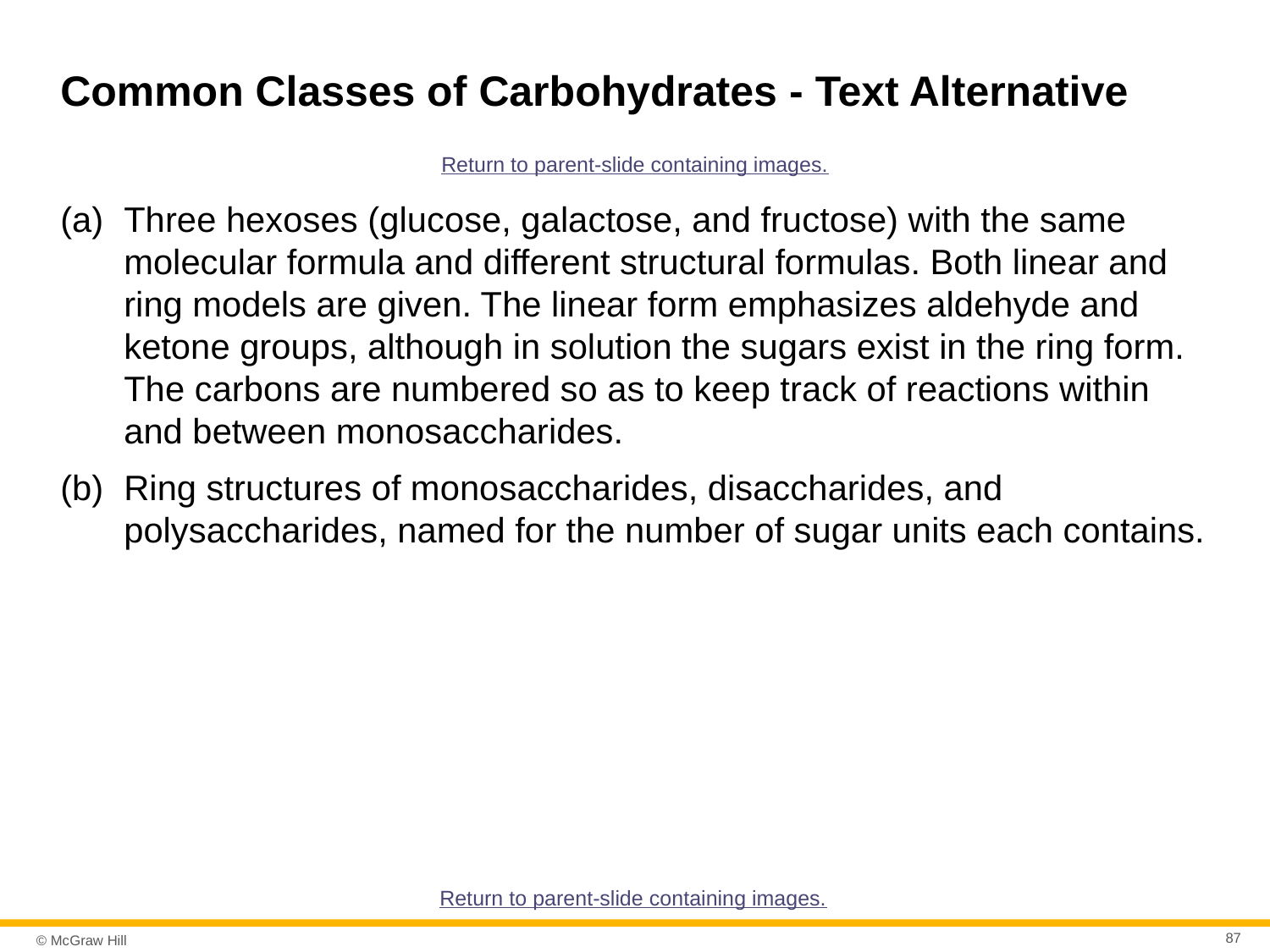

# Common Classes of Carbohydrates - Text Alternative
Return to parent-slide containing images.
Three hexoses (glucose, galactose, and fructose) with the same molecular formula and different structural formulas. Both linear and ring models are given. The linear form emphasizes aldehyde and ketone groups, although in solution the sugars exist in the ring form. The carbons are numbered so as to keep track of reactions within and between monosaccharides.
Ring structures of monosaccharides, disaccharides, and polysaccharides, named for the number of sugar units each contains.
Return to parent-slide containing images.